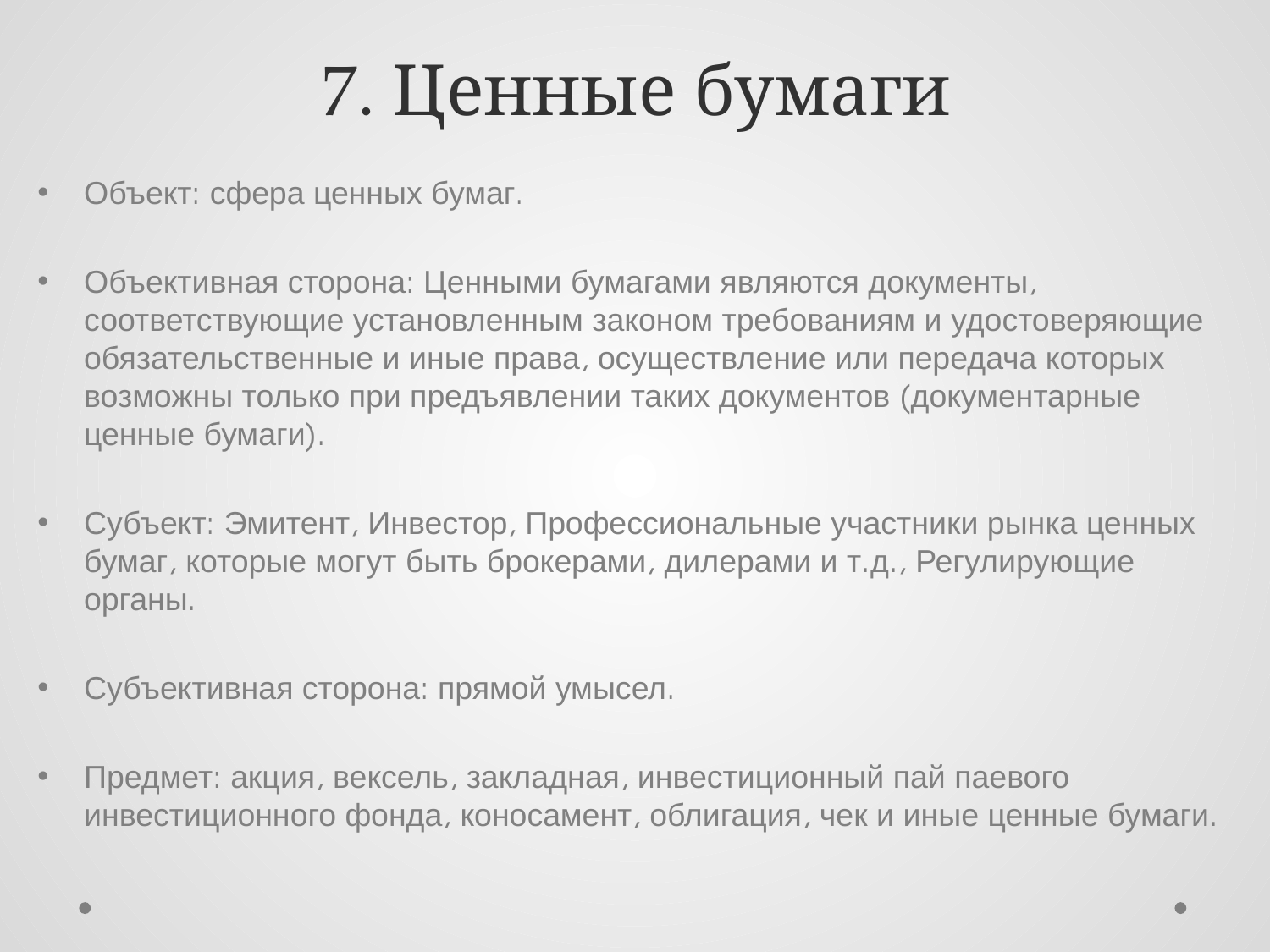

# 7. Ценные бумаги
Объект: сфера ценных бумаг.

Объективная сторона: Ценными бумагами являются документы, соответствующие установленным законом требованиям и удостоверяющие обязательственные и иные права, осуществление или передача которых возможны только при предъявлении таких документов (документарные ценные бумаги).

Субъект: Эмитент, Инвестор, Профессиональные участники рынка ценных бумаг, которые могут быть брокерами, дилерами и т.д., Регулирующие органы.

Субъективная сторона: прямой умысел.

Предмет: акция, вексель, закладная, инвестиционный пай паевого инвестиционного фонда, коносамент, облигация, чек и иные ценные бумаги.